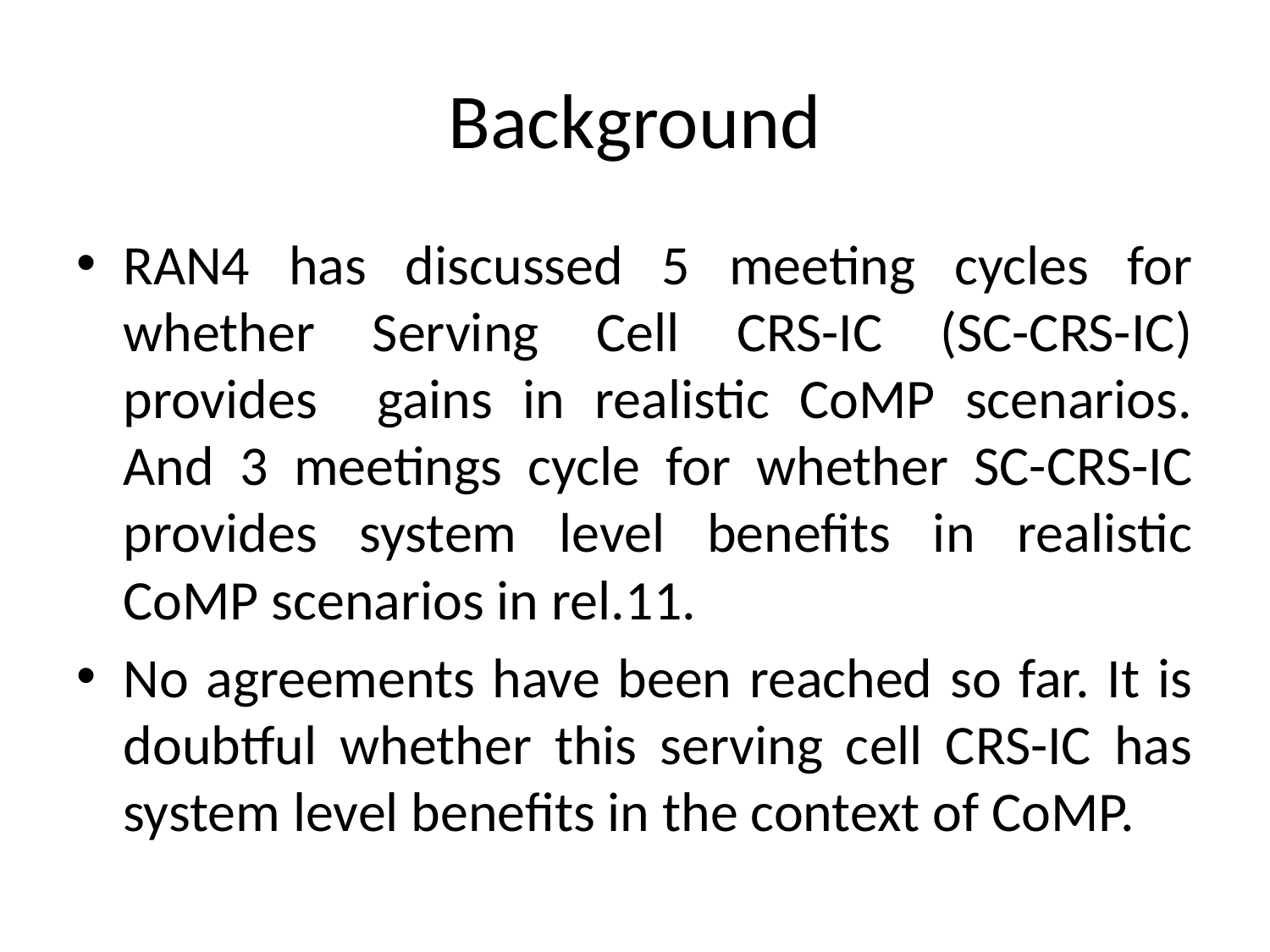

# Background
RAN4 has discussed 5 meeting cycles for whether Serving Cell CRS-IC (SC-CRS-IC) provides  gains in realistic CoMP scenarios. And 3 meetings cycle for whether SC-CRS-IC provides system level benefits in realistic CoMP scenarios in rel.11.
No agreements have been reached so far. It is doubtful whether this serving cell CRS-IC has system level benefits in the context of CoMP.